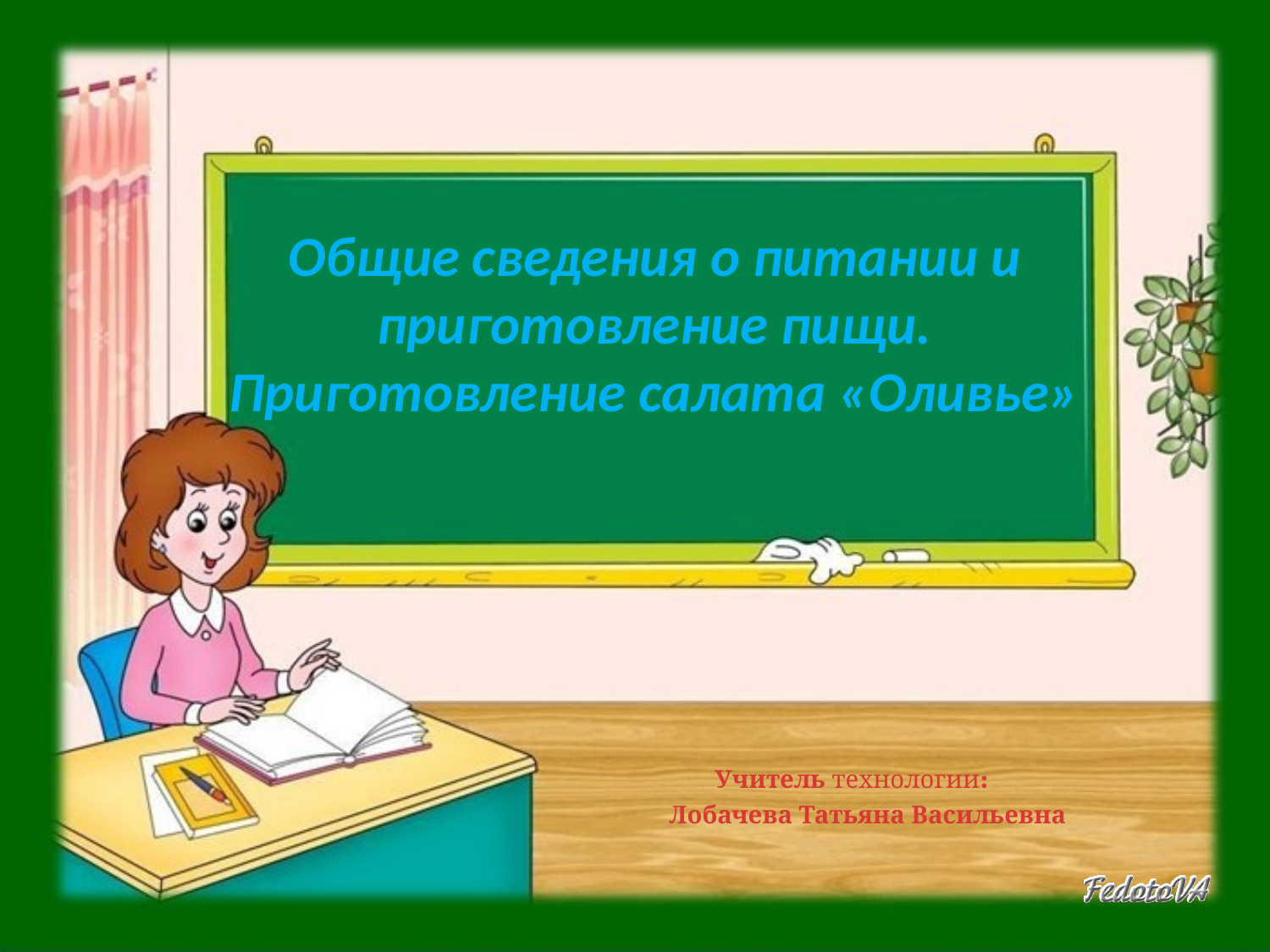

# Общие сведения о питании и приготовление пищи. Приготовление салата «Оливье»
                          Учитель технологии:
                            Лобачева Татьяна Васильевна